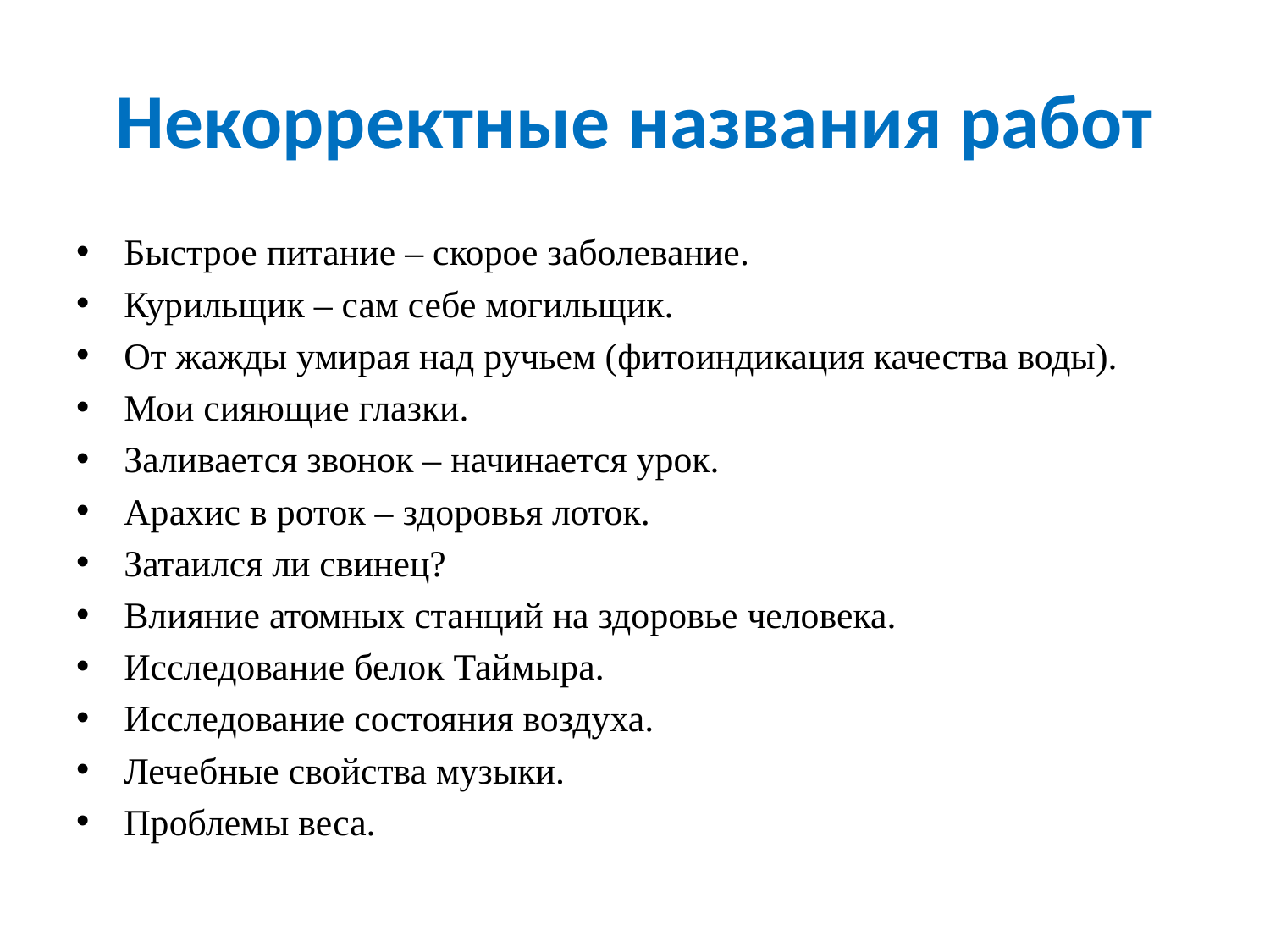

# Некорректные названия работ
Быстрое питание – скорое заболевание.
Курильщик – сам себе могильщик.
От жажды умирая над ручьем (фитоиндикация качества воды).
Мои сияющие глазки.
Заливается звонок – начинается урок.
Арахис в роток – здоровья лоток.
Затаился ли свинец?
Влияние атомных станций на здоровье человека.
Исследование белок Таймыра.
Исследование состояния воздуха.
Лечебные свойства музыки.
Проблемы веса.